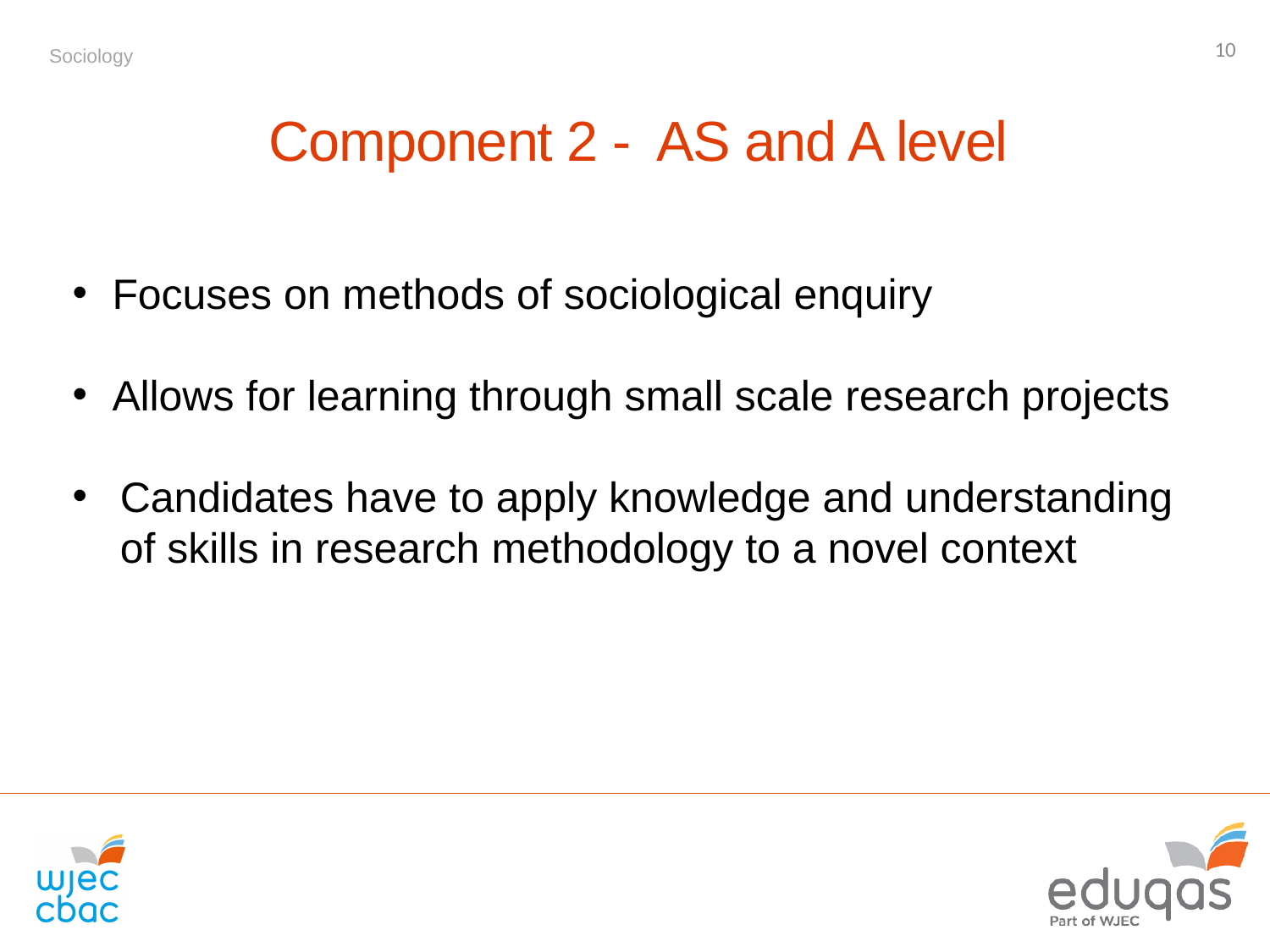

10
Sociology
Component 2 -  AS and A level
Focuses on methods of sociological enquiry

Allows for learning through small scale research projects

Candidates have to apply knowledge and understanding of skills in research methodology to a novel context